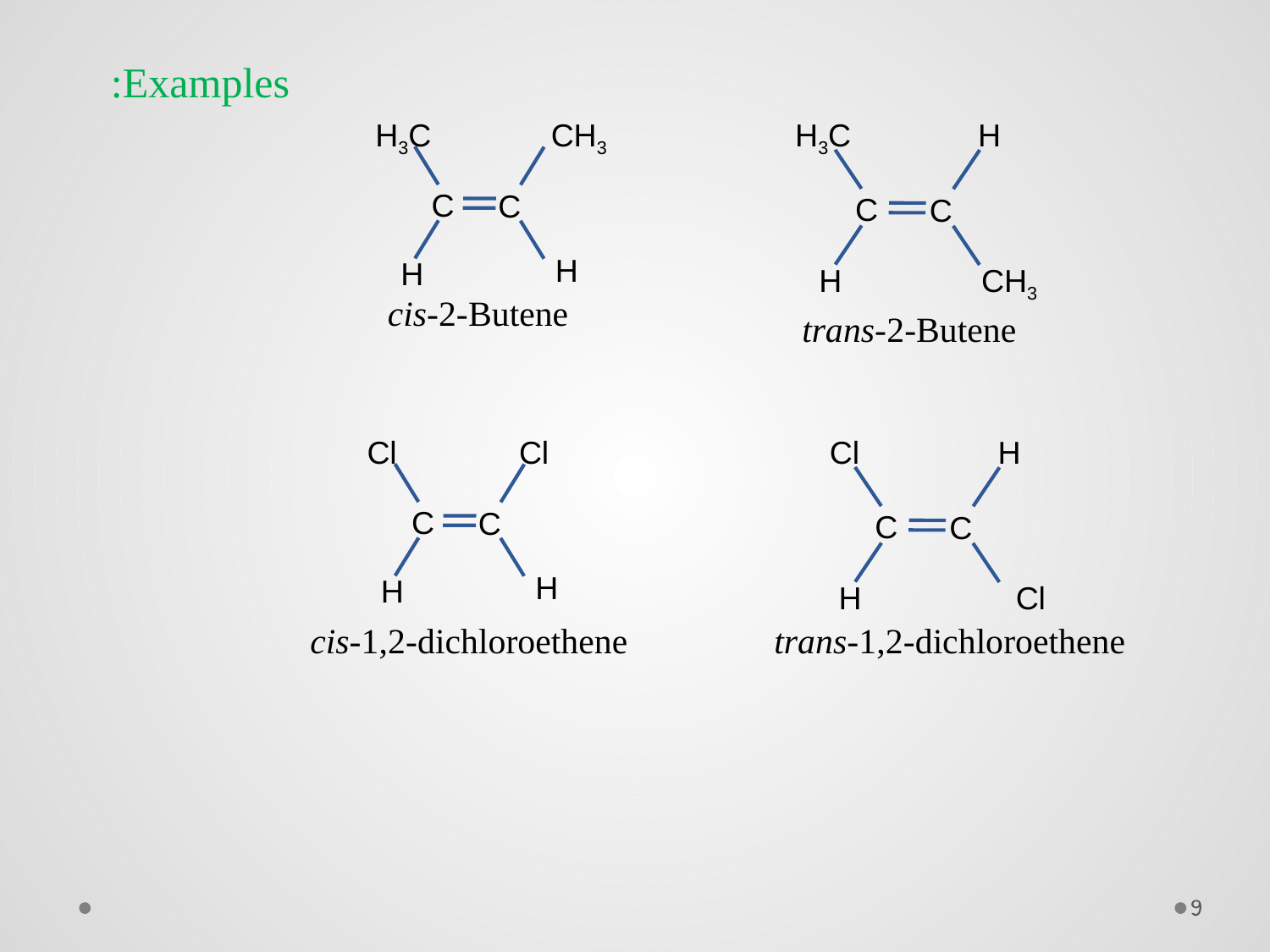

Examples:
H3C
CH3

C
C

H
H
cis-2-Butene
H3C
H

C
C

H
CH3
trans-2-Butene
Cl
Cl

C
C

H
H
cis-1,2-dichloroethene
Cl
H

C
C

H
Cl
trans-1,2-dichloroethene
9